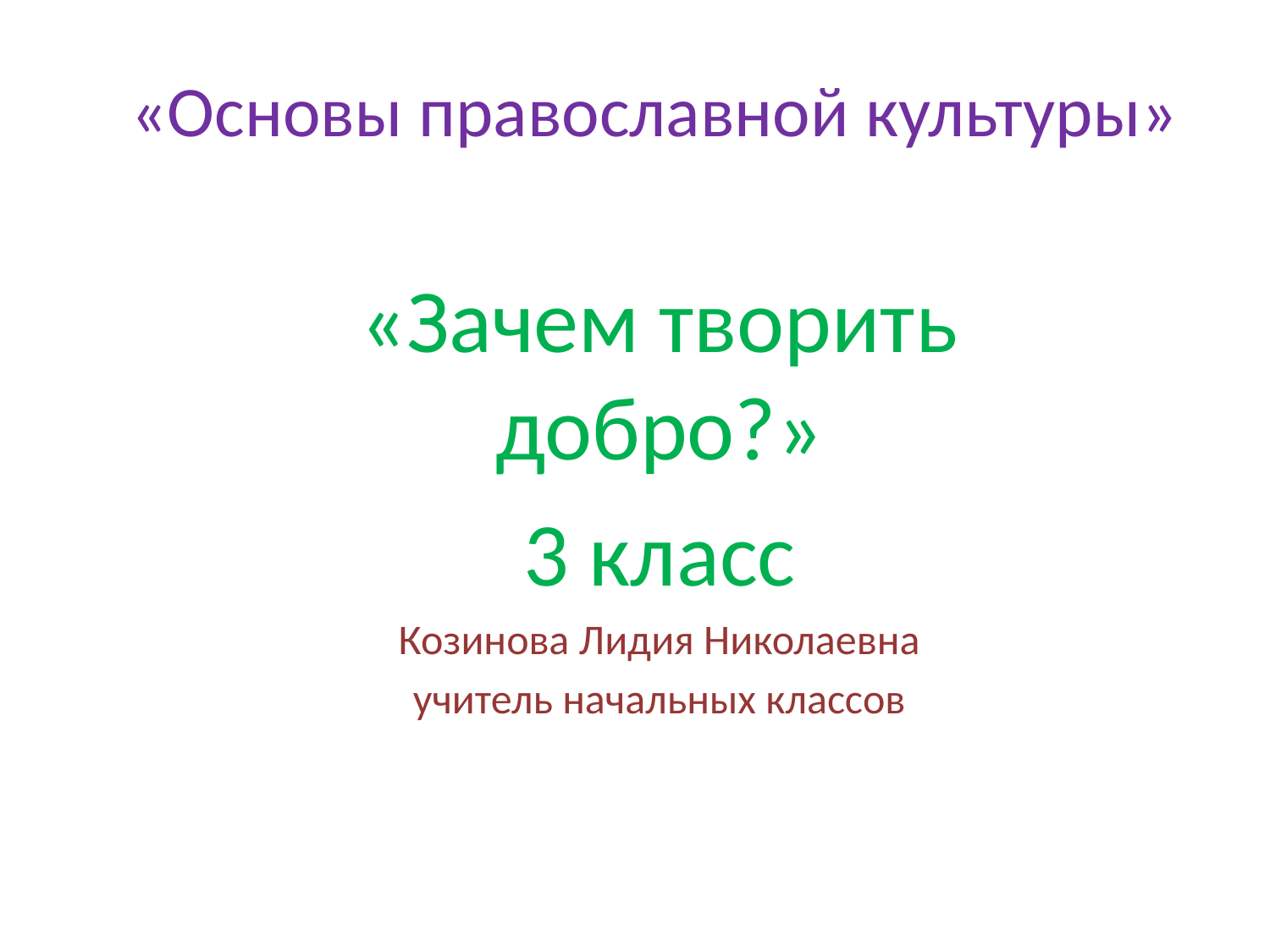

# «Основы православной культуры»
«Зачем творить добро?»
3 класс
Козинова Лидия Николаевна
учитель начальных классов